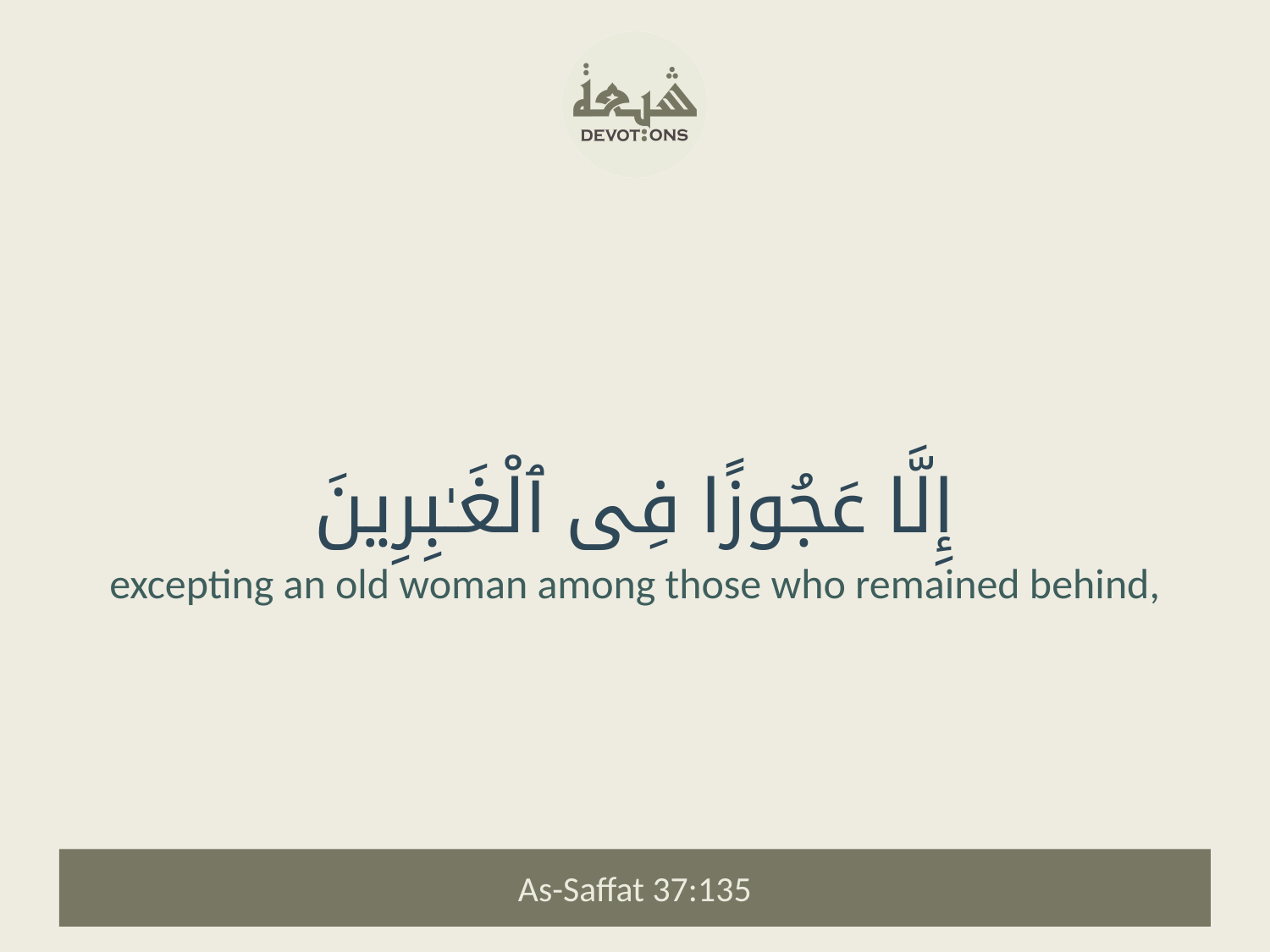

إِلَّا عَجُوزًا فِى ٱلْغَـٰبِرِينَ
excepting an old woman among those who remained behind,
As-Saffat 37:135